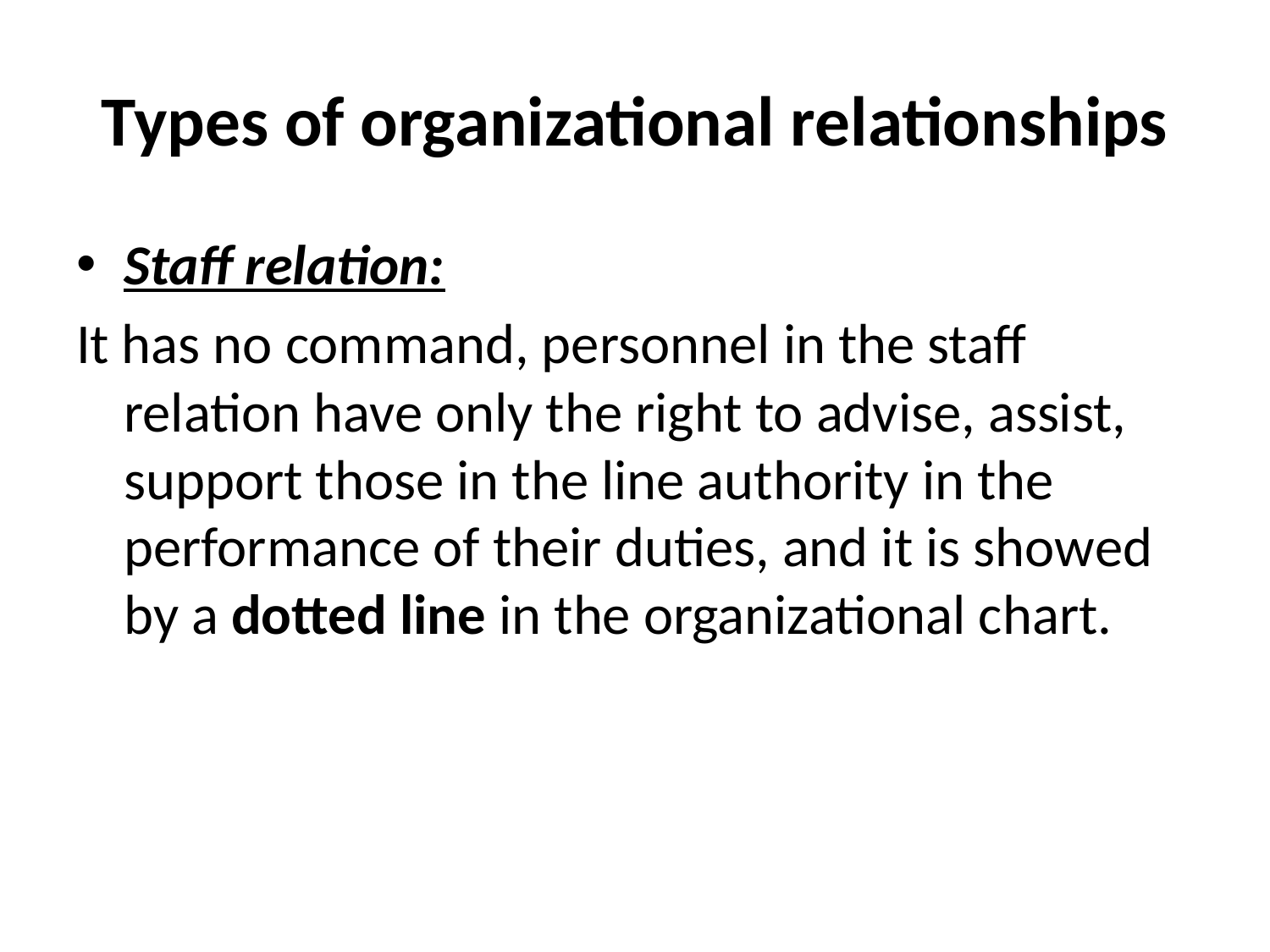

# Types of organizational relationships
Staff relation:
It has no command, personnel in the staff relation have only the right to advise, assist, support those in the line authority in the performance of their duties, and it is showed by a dotted line in the organizational chart.